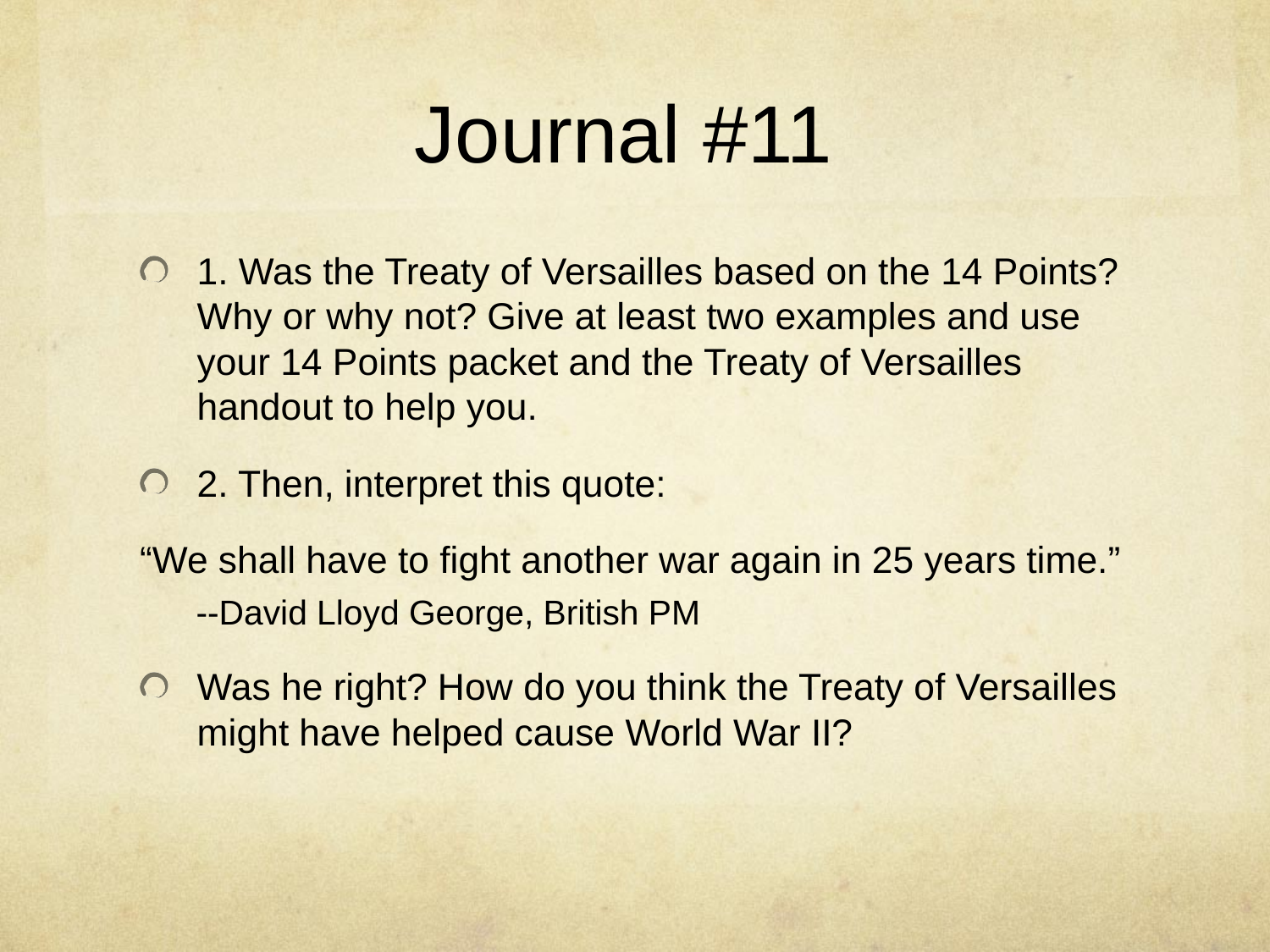

# Journal #11
1. Was the Treaty of Versailles based on the 14 Points? Why or why not? Give at least two examples and use your 14 Points packet and the Treaty of Versailles handout to help you.
2. Then, interpret this quote:
“We shall have to fight another war again in 25 years time.”
--David Lloyd George, British PM
Was he right? How do you think the Treaty of Versailles might have helped cause World War II?